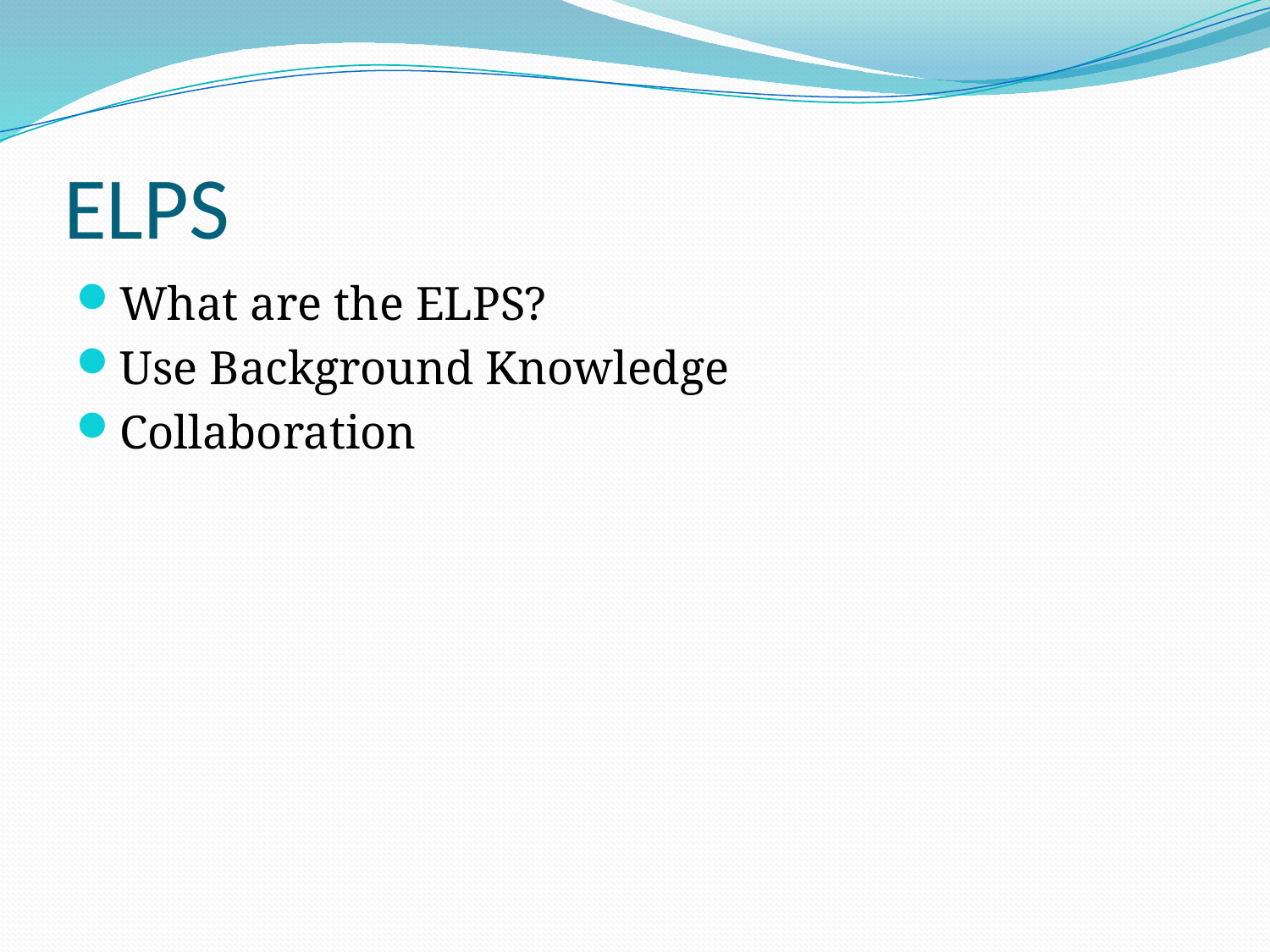

# ELPS
What are the ELPS?
Use Background Knowledge
Collaboration